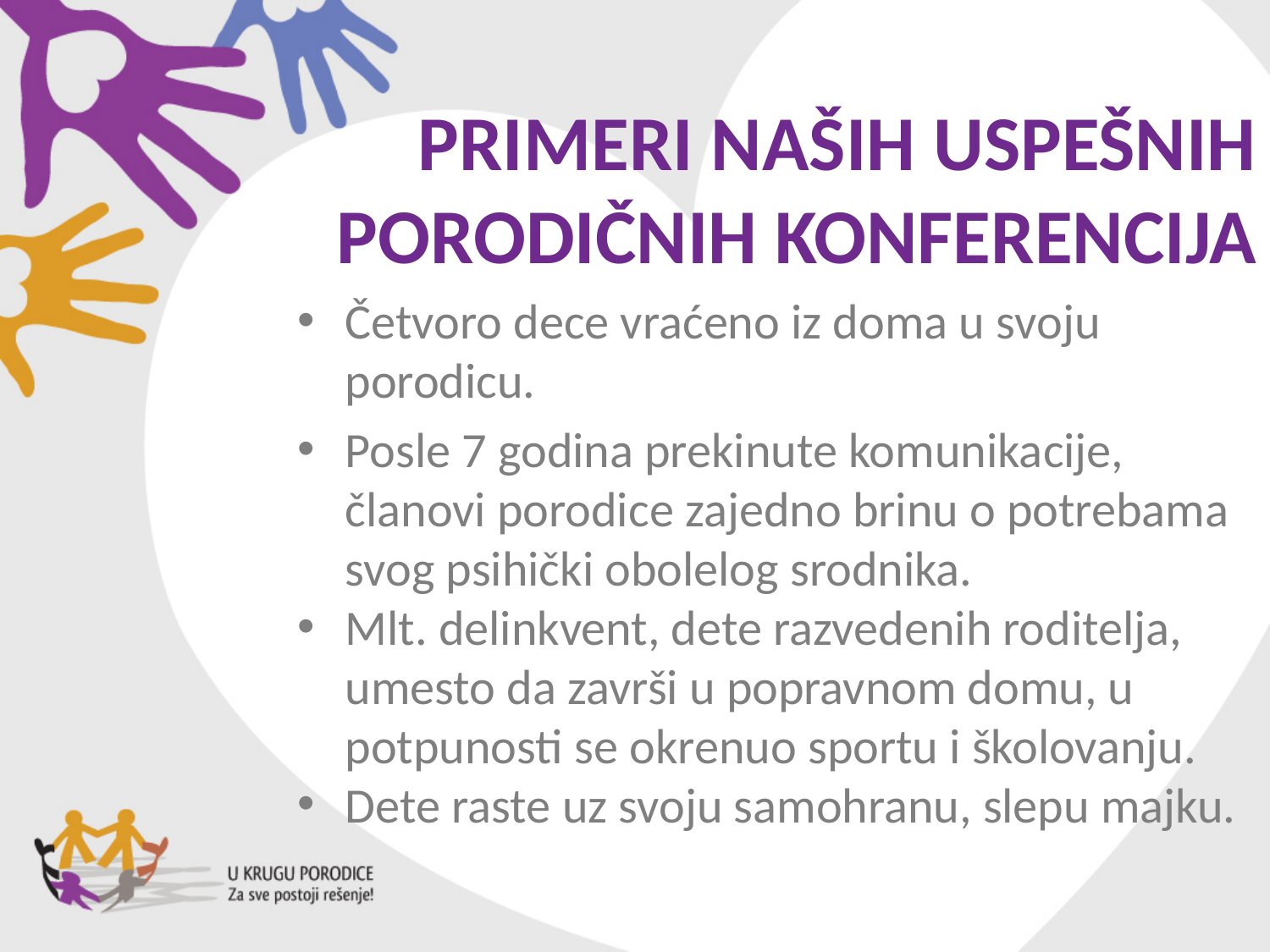

# Primeri NAŠIH usPeŠNIH PORODIČNIH KONFERENCIJA
Četvoro dece vraćeno iz doma u svoju porodicu.
Posle 7 godina prekinute komunikacije, članovi porodice zajedno brinu o potrebama svog psihički obolelog srodnika.
Mlt. delinkvent, dete razvedenih roditelja, umesto da završi u popravnom domu, u potpunosti se okrenuo sportu i školovanju.
Dete raste uz svoju samohranu, slepu majku.